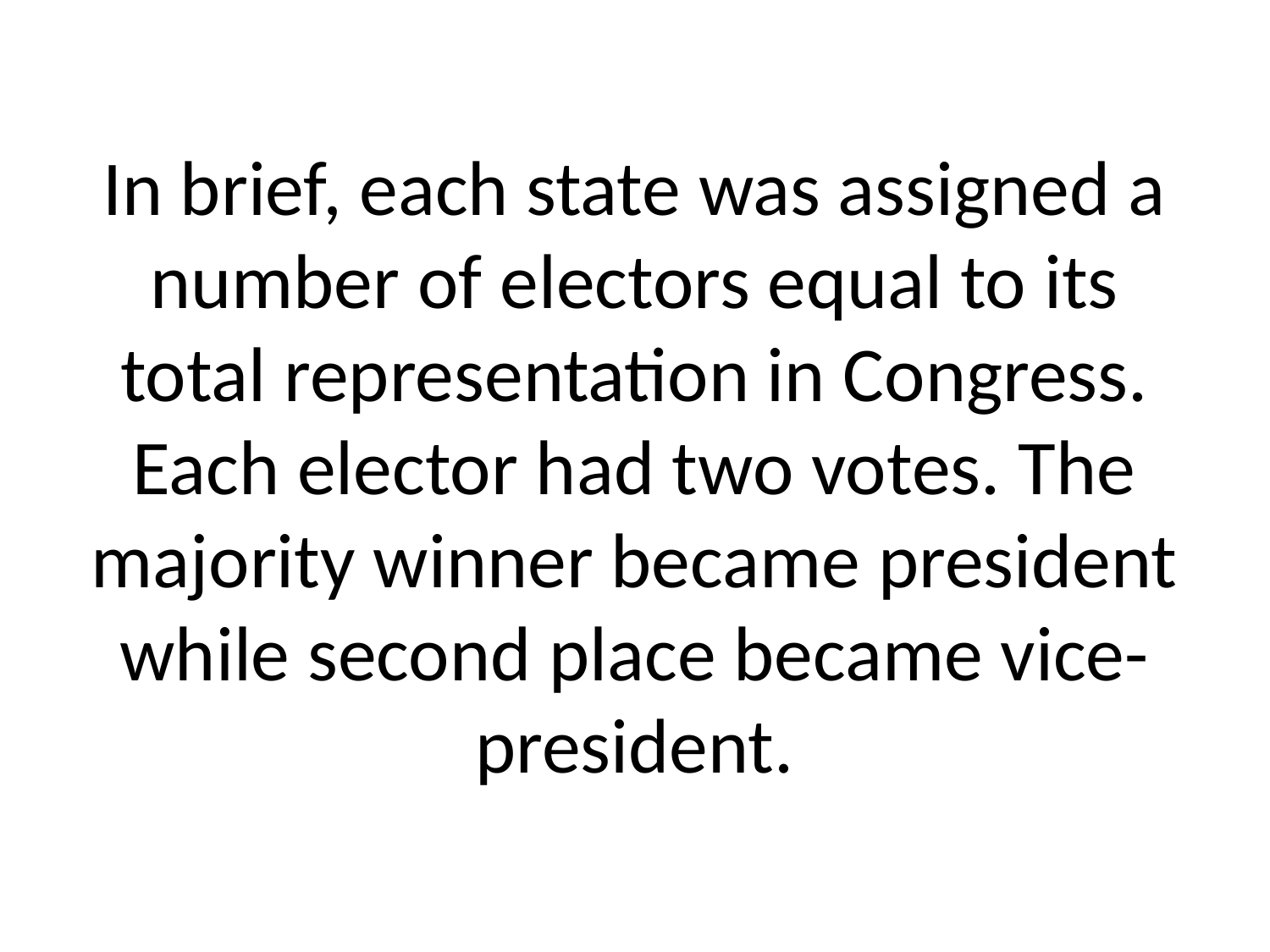

# In brief, each state was assigned a number of electors equal to its total representation in Congress. Each elector had two votes. The majority winner became president while second place became vice-president.